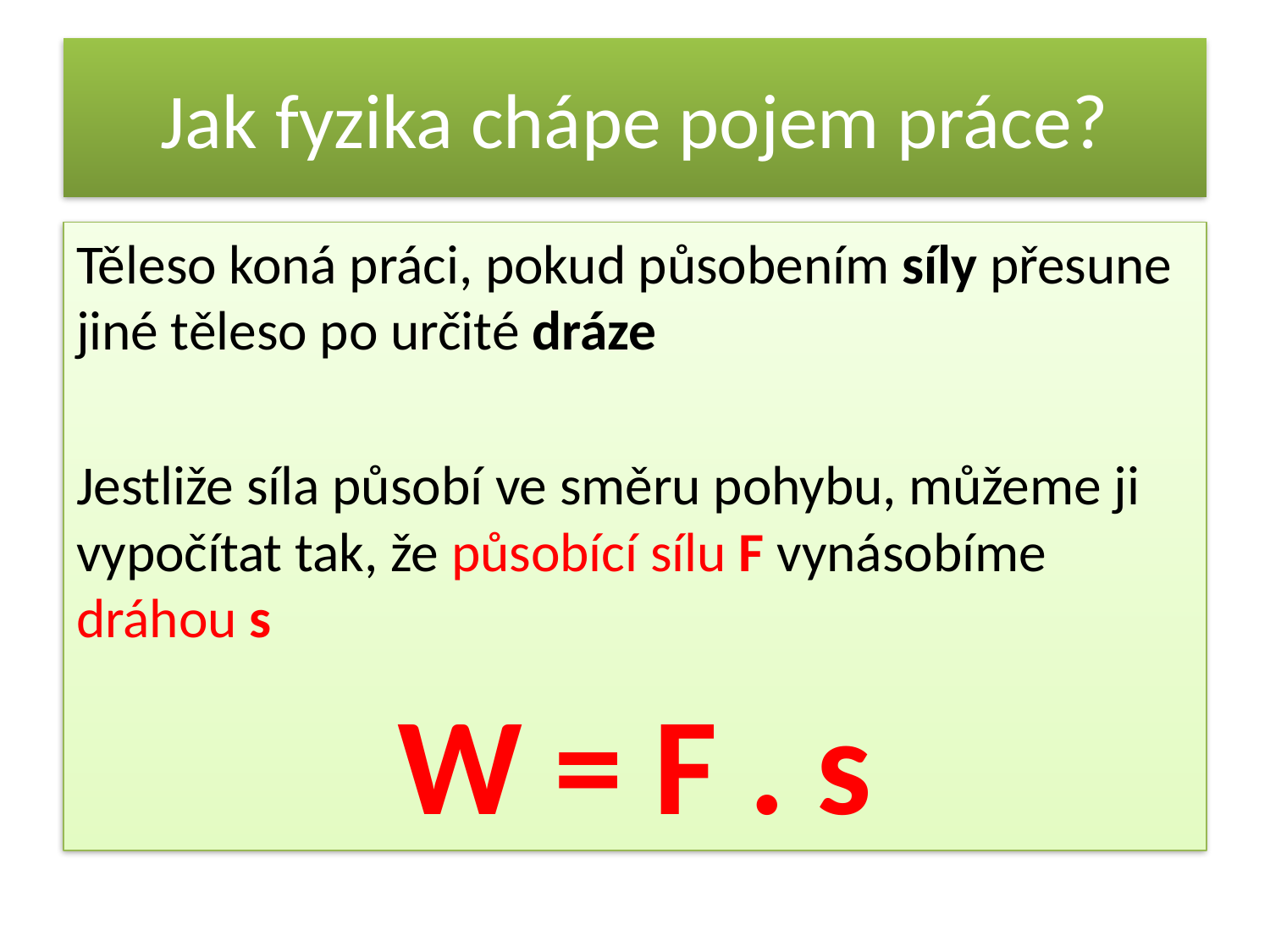

# Jak fyzika chápe pojem práce?
Těleso koná práci, pokud působením síly přesune jiné těleso po určité dráze

Jestliže síla působí ve směru pohybu, můžeme ji vypočítat tak, že působící sílu F vynásobíme dráhou s
W = F . s